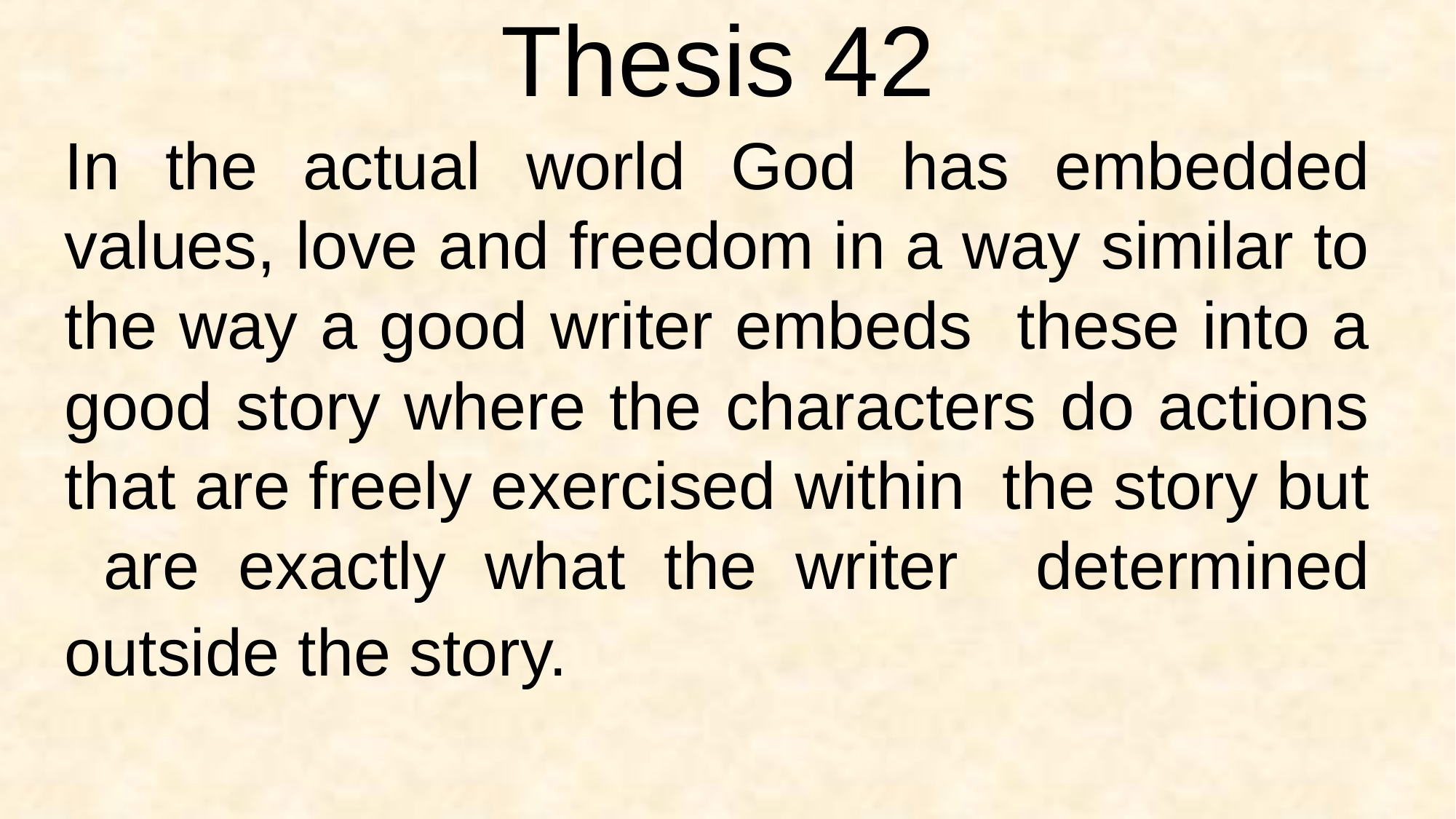

Thesis 42
In the actual world God has embedded values, love and freedom in a way similar to the way a good writer embeds  these into a good story where the characters do actions that are freely exercised within  the story but  are exactly what the writer  determined outside the story.